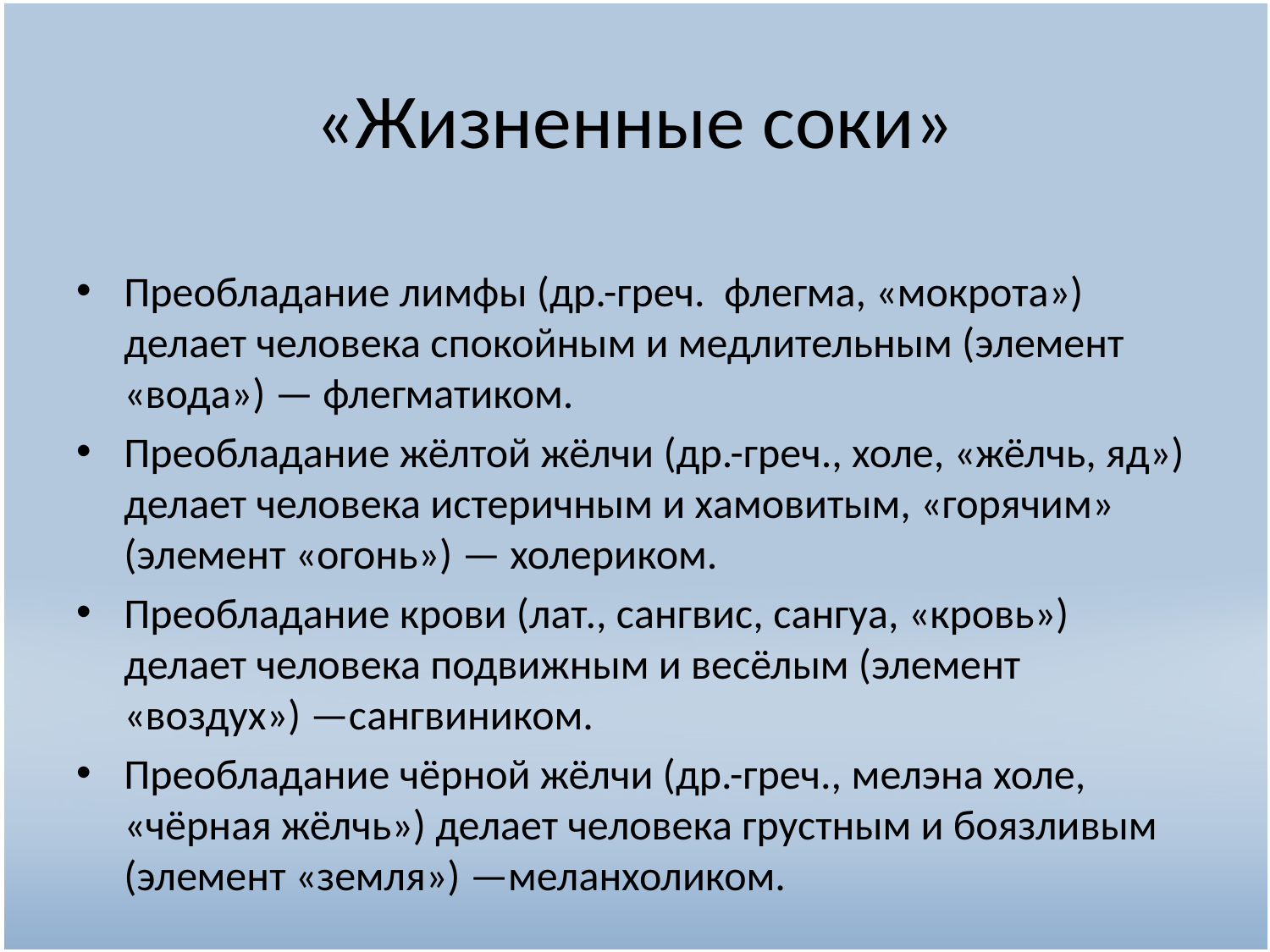

# «Жизненные соки»
Преобладание лимфы (др.-греч.  флегма, «мокрота») делает человека спокойным и медлительным (элемент «вода») — флегматиком.
Преобладание жёлтой жёлчи (др.-греч., холе, «жёлчь, яд») делает человека истеричным и хамовитым, «горячим» (элемент «огонь») — холериком.
Преобладание крови (лат., сангвис, сангуа, «кровь») делает человека подвижным и весёлым (элемент «воздух») —сангвиником.
Преобладание чёрной жёлчи (др.-греч., мелэна холе, «чёрная жёлчь») делает человека грустным и боязливым (элемент «земля») —меланхоликом.